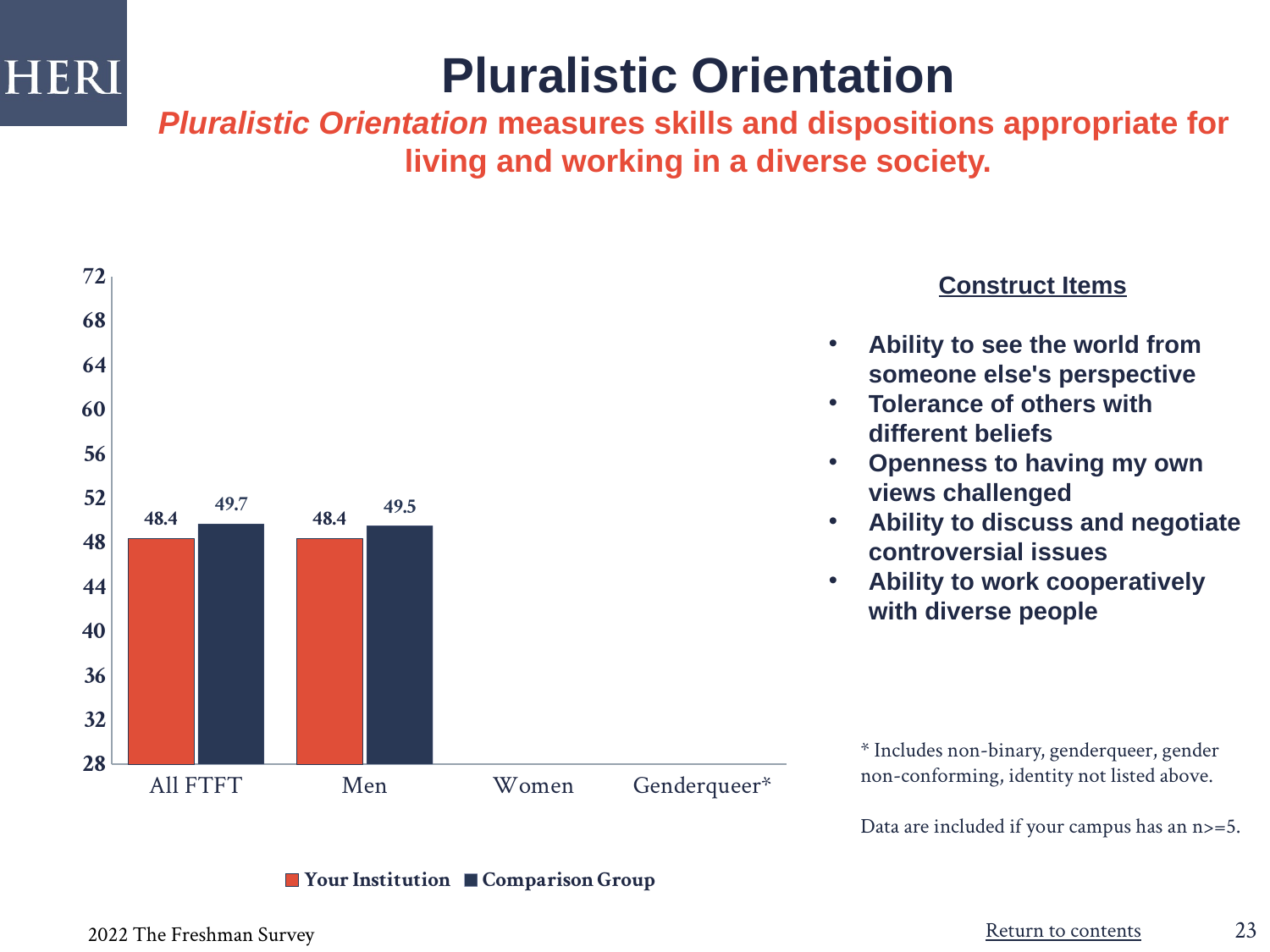

Pluralistic Orientation
Pluralistic Orientation measures skills and dispositions appropriate for
living and working in a diverse society.

### Chart: High Pluralistic Orientation

| Category |
|---|

### Chart

| Category | Your Institution | Comparison Group |
|---|---|---|
| All FTFT | 48.41 | 49.68 |
| Men | 48.41 | 49.51 |
| Women | 0.0 | 0.0 |
| Genderqueer* | 0.0 | 0.0 |
Construct Items

Ability to see the world from someone else's perspective
Tolerance of others with different beliefs
Openness to having my own views challenged
Ability to discuss and negotiate controversial issues
Ability to work cooperatively with diverse people

* Includes non-binary, genderqueer, gender non-conforming, identity not listed above.

Data are included if your campus has an n>=5.
2022 The Freshman Survey
Return to contents
23